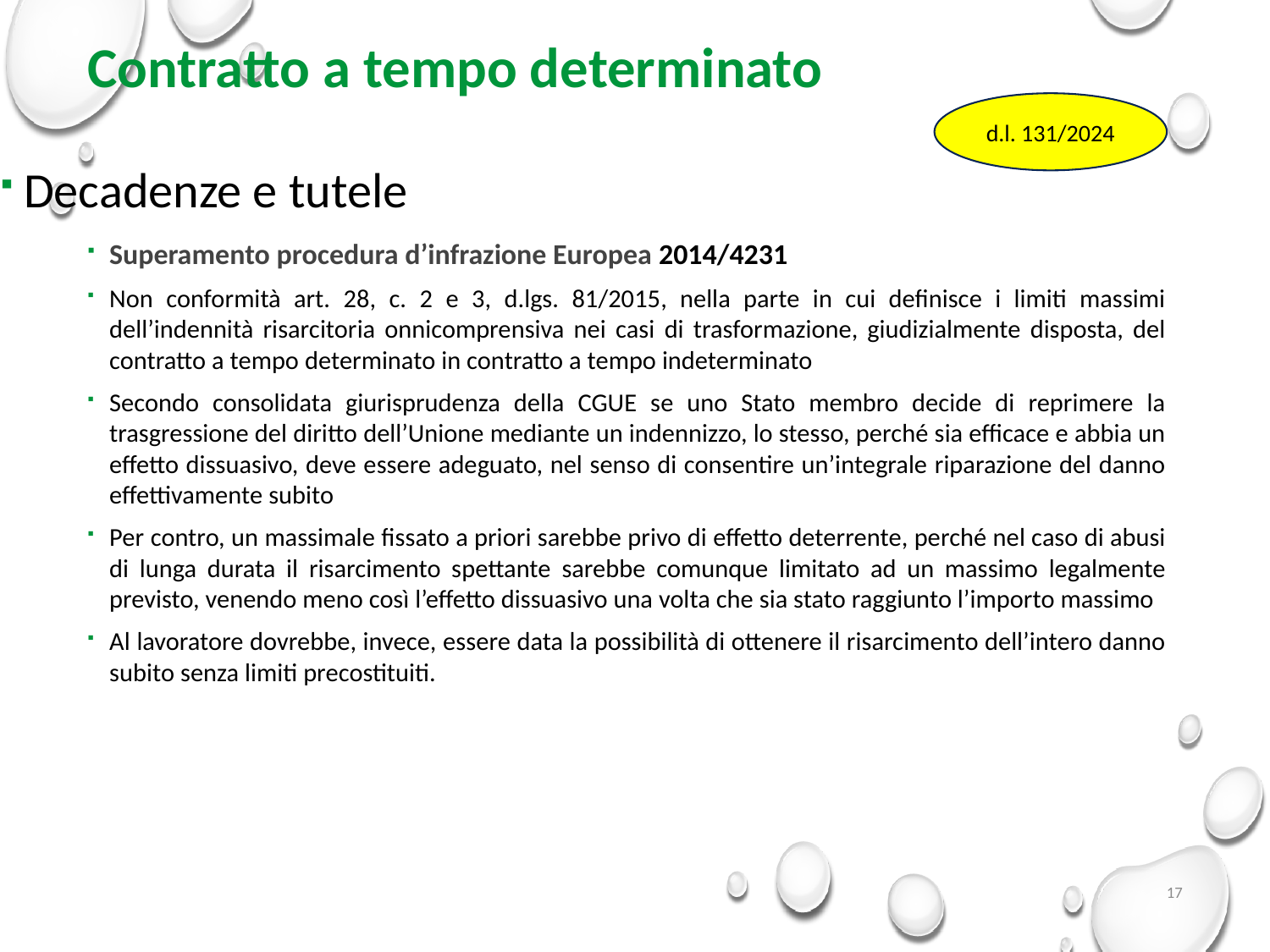

# Contratto a tempo determinato
d.l. 131/2024
Decadenze e tutele

Superamento procedura d’infrazione Europea 2014/4231
Non conformità art. 28, c. 2 e 3, d.lgs. 81/2015, nella parte in cui definisce i limiti massimi dell’indennità risarcitoria onnicomprensiva nei casi di trasformazione, giudizialmente disposta, del contratto a tempo determinato in contratto a tempo indeterminato
Secondo consolidata giurisprudenza della CGUE se uno Stato membro decide di reprimere la trasgressione del diritto dell’Unione mediante un indennizzo, lo stesso, perché sia efficace e abbia un effetto dissuasivo, deve essere adeguato, nel senso di consentire un’integrale riparazione del danno effettivamente subito
Per contro, un massimale fissato a priori sarebbe privo di effetto deterrente, perché nel caso di abusi di lunga durata il risarcimento spettante sarebbe comunque limitato ad un massimo legalmente previsto, venendo meno così l’effetto dissuasivo una volta che sia stato raggiunto l’importo massimo
Al lavoratore dovrebbe, invece, essere data la possibilità di ottenere il risarcimento dell’intero danno subito senza limiti precostituiti.

17